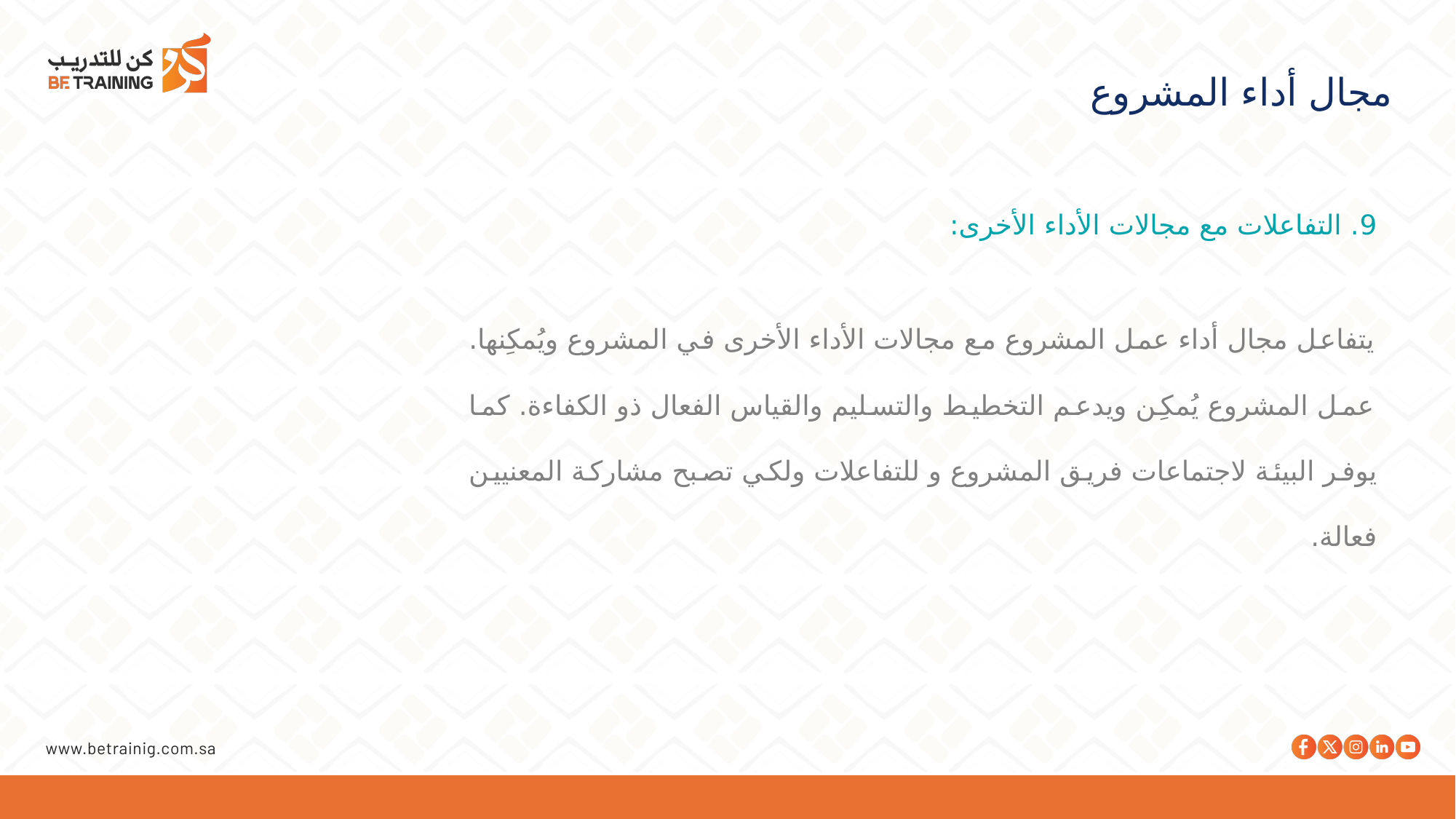

مجال أداء المشروع
9. التفاعلات مع مجالات الأداء الأخرى:

يتفاعل مجال أداء عمل المشروع مع مجالات الأداء الأخرى في المشروع ويُمكِنها. عمل المشروع يُمكِن ويدعم التخطيط والتسليم والقياس الفعال ذو الكفاءة. كما يوفر البيئة لاجتماعات فريق المشروع و للتفاعلات ولكي تصبح مشاركة المعنيين فعالة.